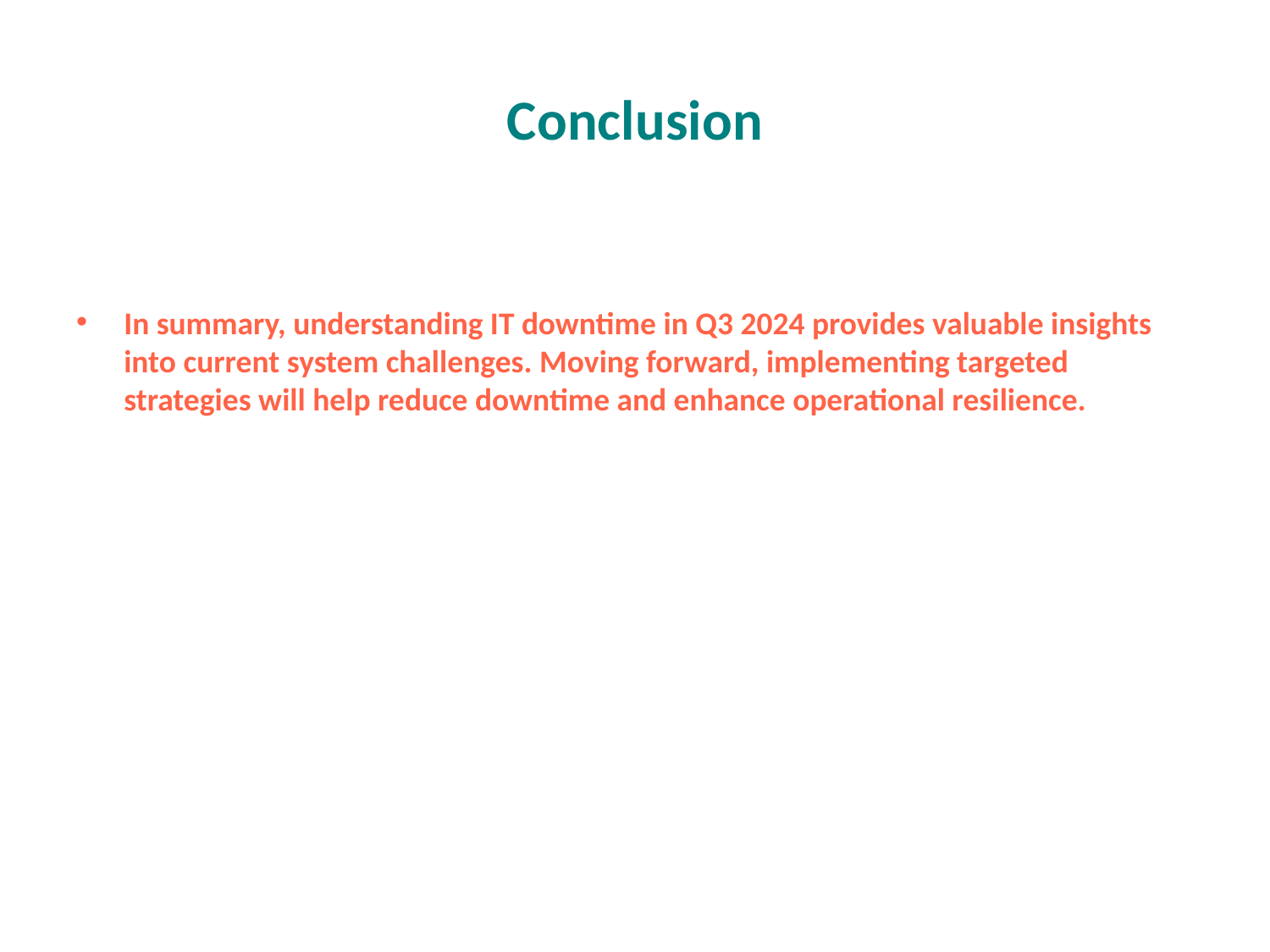

# Conclusion

In summary, understanding IT downtime in Q3 2024 provides valuable insights into current system challenges. Moving forward, implementing targeted strategies will help reduce downtime and enhance operational resilience.